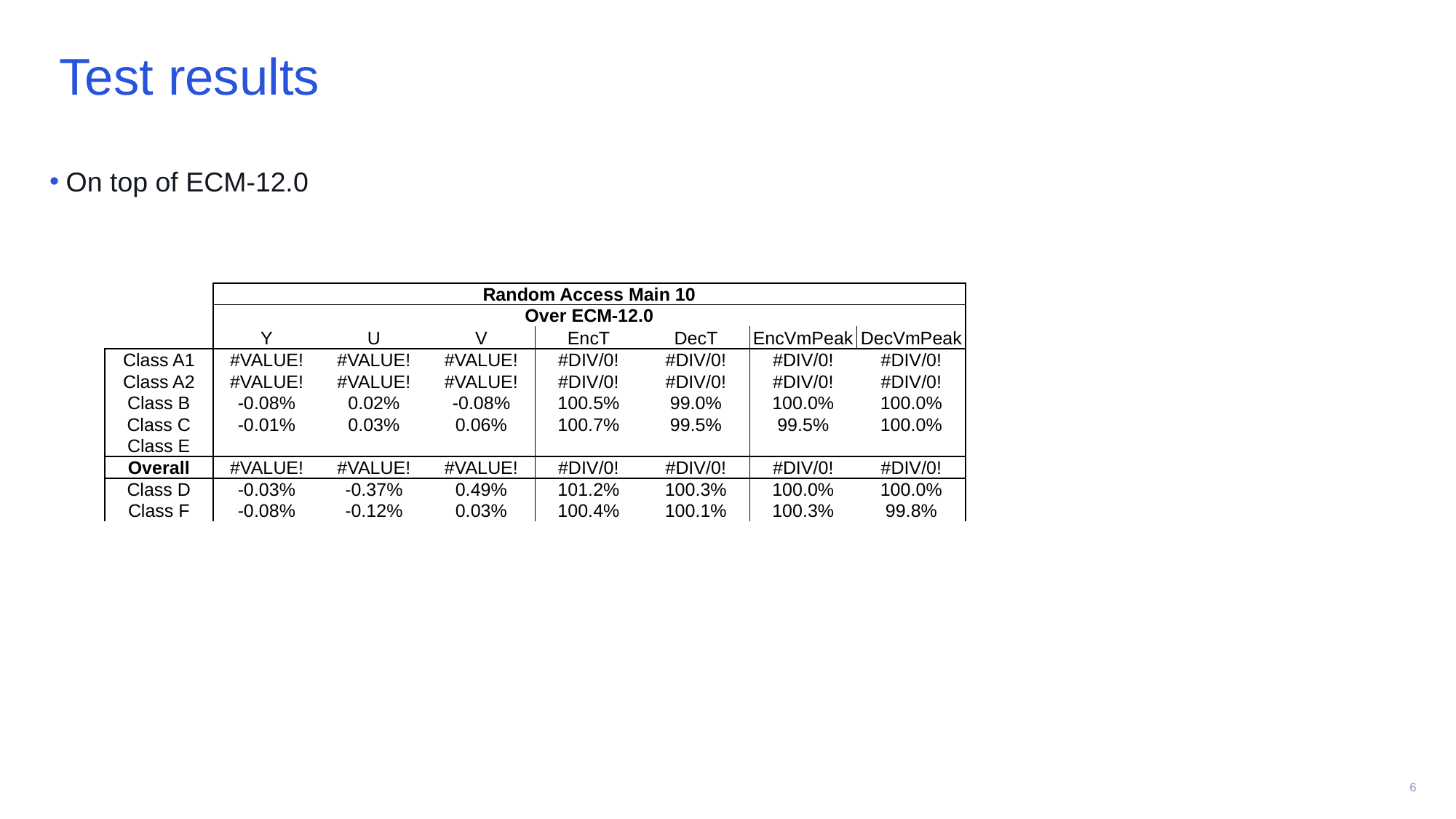

# Test results
On top of ECM-12.0

|  | Random Access Main 10 |  |  |  |  |  |  |
| --- | --- | --- | --- | --- | --- | --- | --- |
|  | Over ECM-12.0 |  |  |  |  |  |  |
|  | Y | U | V | EncT | DecT | EncVmPeak | DecVmPeak |
| Class A1 | #VALUE! | #VALUE! | #VALUE! | #DIV/0! | #DIV/0! | #DIV/0! | #DIV/0! |
| Class A2 | #VALUE! | #VALUE! | #VALUE! | #DIV/0! | #DIV/0! | #DIV/0! | #DIV/0! |
| Class B | -0.08% | 0.02% | -0.08% | 100.5% | 99.0% | 100.0% | 100.0% |
| Class C | -0.01% | 0.03% | 0.06% | 100.7% | 99.5% | 99.5% | 100.0% |
| Class E |  |  |  |  |  |  |  |
| Overall | #VALUE! | #VALUE! | #VALUE! | #DIV/0! | #DIV/0! | #DIV/0! | #DIV/0! |
| Class D | -0.03% | -0.37% | 0.49% | 101.2% | 100.3% | 100.0% | 100.0% |
| Class F | -0.08% | -0.12% | 0.03% | 100.4% | 100.1% | 100.3% | 99.8% |